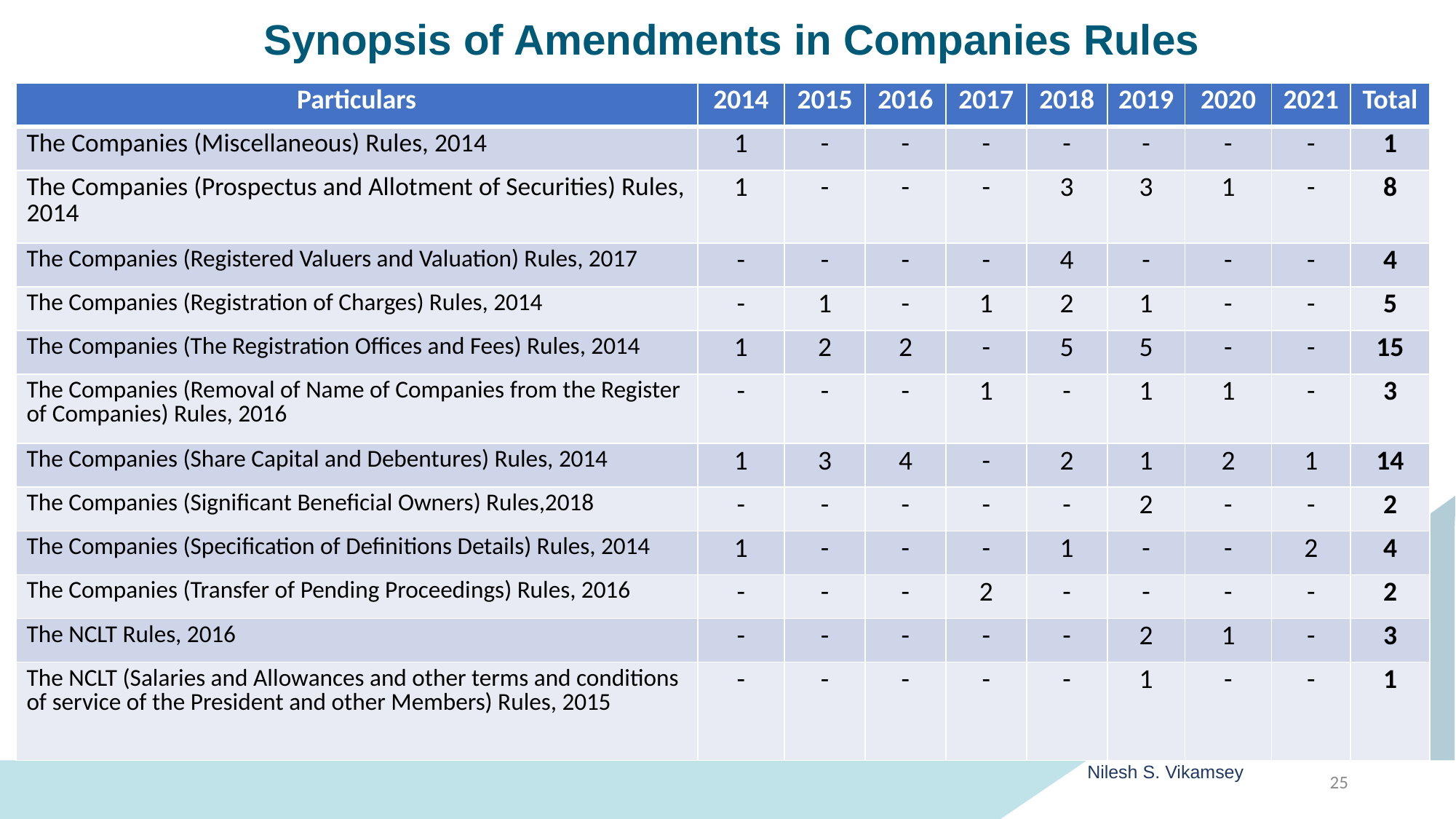

Synopsis of Amendments in Companies Rules
| Particulars | 2014 | 2015 | 2016 | 2017 | 2018 | 2019 | 2020 | 2021 | Total |
| --- | --- | --- | --- | --- | --- | --- | --- | --- | --- |
| The Companies (Miscellaneous) Rules, 2014 | 1 | - | - | - | - | - | - | - | 1 |
| The Companies (Prospectus and Allotment of Securities) Rules, 2014 | 1 | - | - | - | 3 | 3 | 1 | - | 8 |
| The Companies (Registered Valuers and Valuation) Rules, 2017 | - | - | - | - | 4 | - | - | - | 4 |
| The Companies (Registration of Charges) Rules, 2014 | - | 1 | - | 1 | 2 | 1 | - | - | 5 |
| The Companies (The Registration Offices and Fees) Rules, 2014 | 1 | 2 | 2 | - | 5 | 5 | - | - | 15 |
| The Companies (Removal of Name of Companies from the Register of Companies) Rules, 2016 | - | - | - | 1 | - | 1 | 1 | - | 3 |
| The Companies (Share Capital and Debentures) Rules, 2014 | 1 | 3 | 4 | - | 2 | 1 | 2 | 1 | 14 |
| The Companies (Significant Beneficial Owners) Rules,2018 | - | - | - | - | - | 2 | - | - | 2 |
| The Companies (Specification of Definitions Details) Rules, 2014 | 1 | - | - | - | 1 | - | - | 2 | 4 |
| The Companies (Transfer of Pending Proceedings) Rules, 2016 | - | - | - | 2 | - | - | - | - | 2 |
| The NCLT Rules, 2016 | - | - | - | - | - | 2 | 1 | - | 3 |
| The NCLT (Salaries and Allowances and other terms and conditions of service of the President and other Members) Rules, 2015 | - | - | - | - | - | 1 | - | - | 1 |

Nilesh S. Vikamsey
25